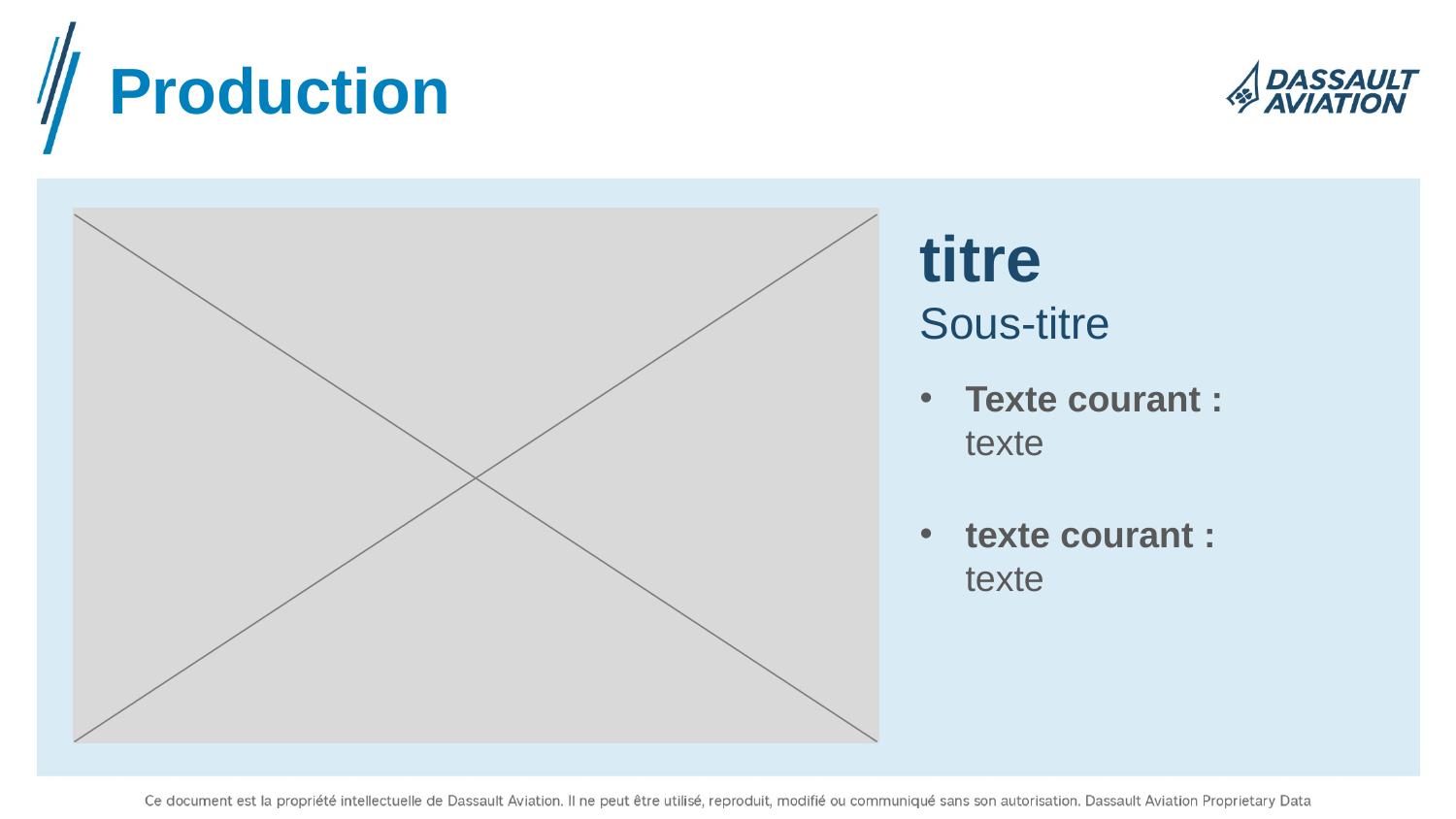

Production

titre
Sous-titre

Texte courant :
texte

texte courant :
texte